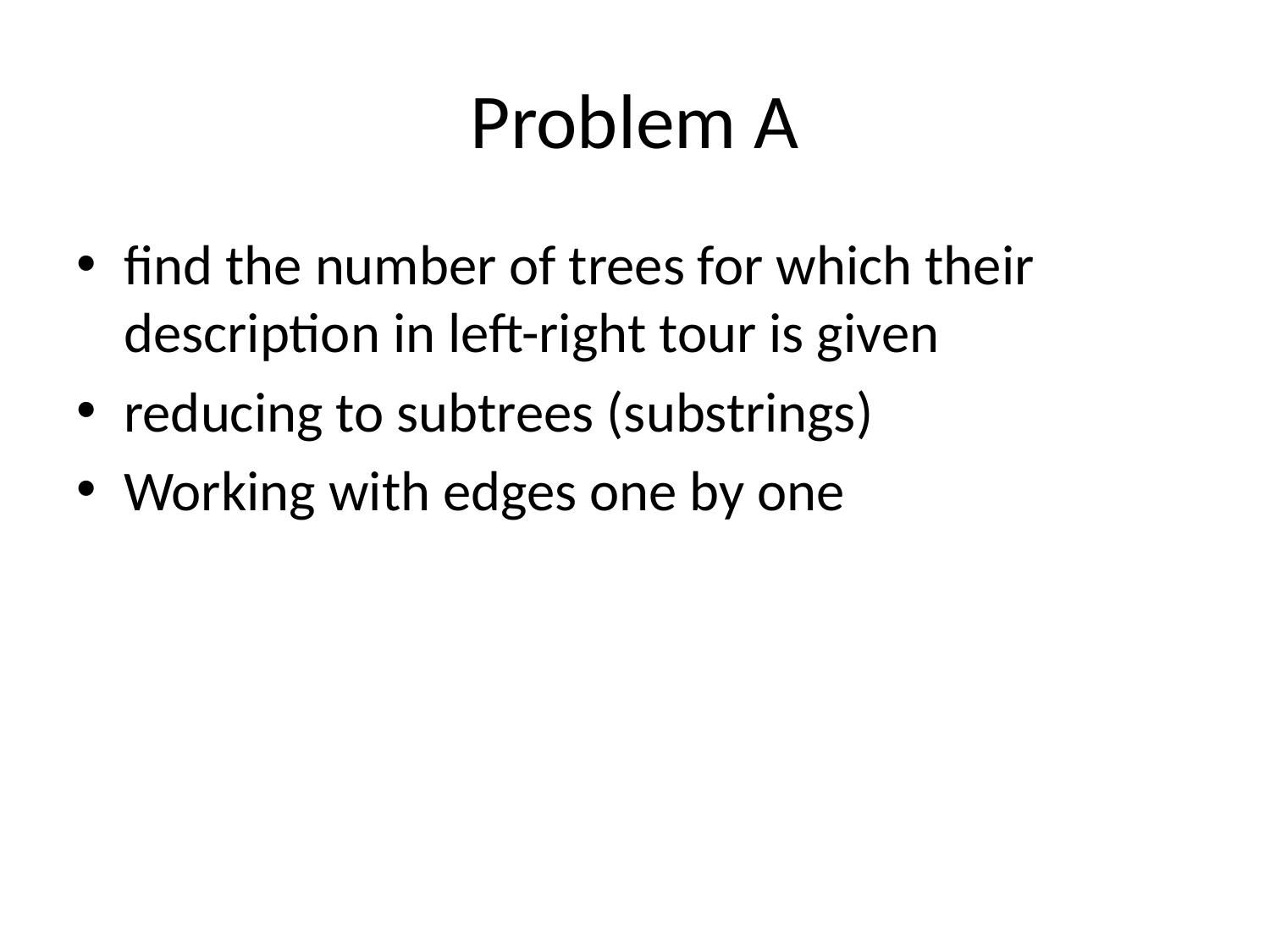

# Problem A
find the number of trees for which their description in left-right tour is given
reducing to subtrees (substrings)
Working with edges one by one